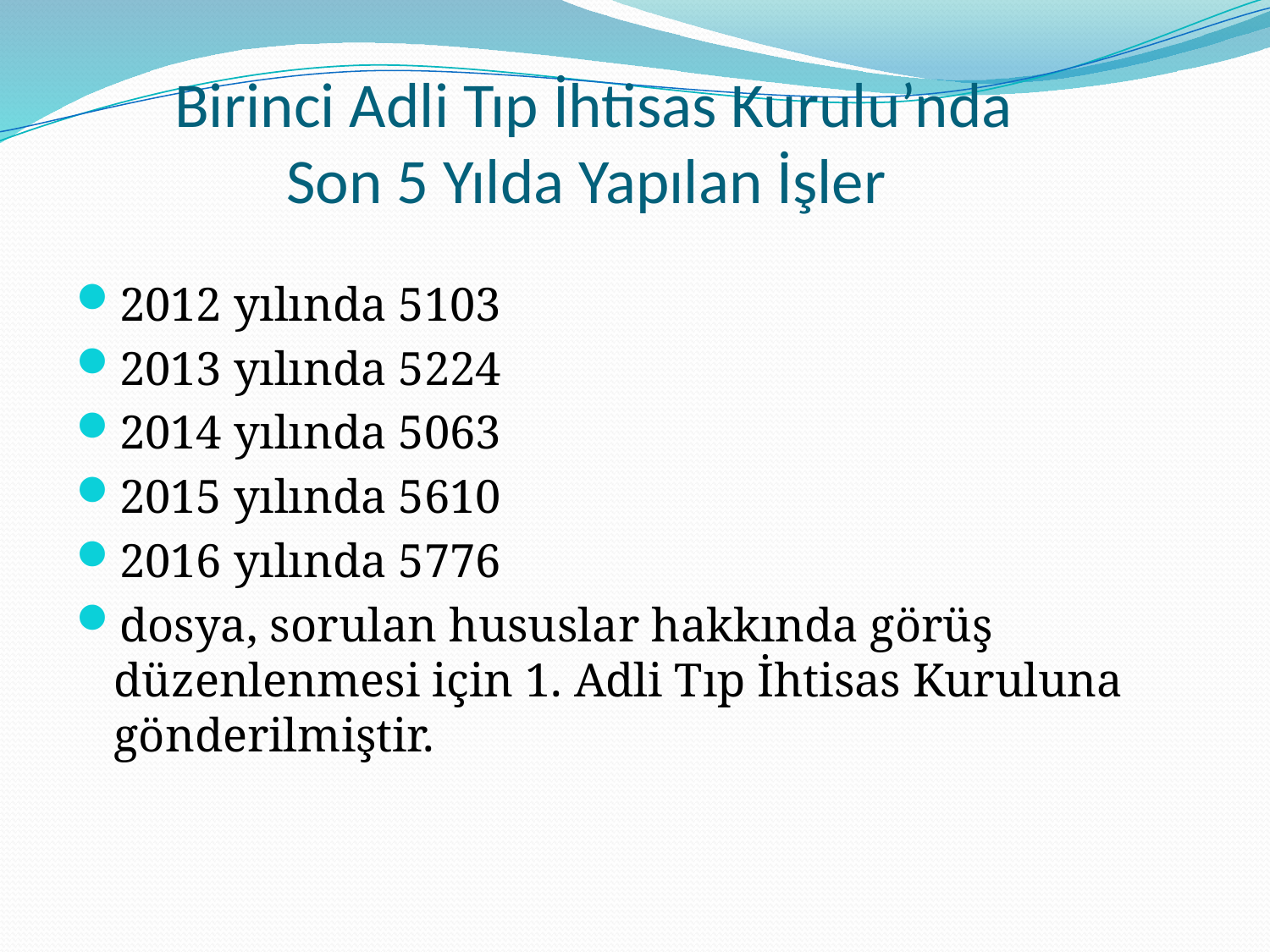

# Birinci Adli Tıp İhtisas Kurulu’nda Son 5 Yılda Yapılan İşler
2012 yılında 5103
2013 yılında 5224
2014 yılında 5063
2015 yılında 5610
2016 yılında 5776
dosya, sorulan hususlar hakkında görüş düzenlenmesi için 1. Adli Tıp İhtisas Kuruluna gönderilmiştir.